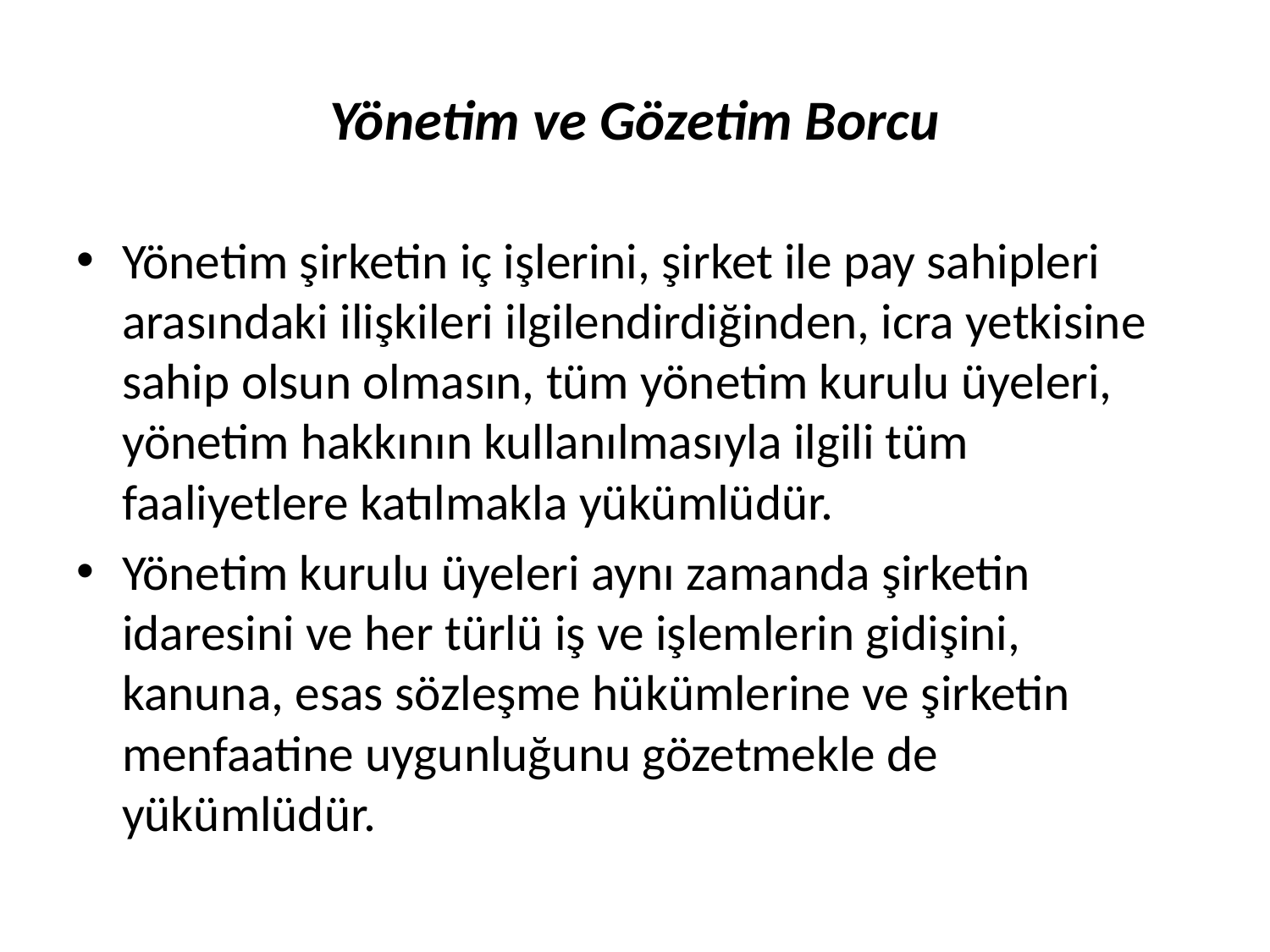

# Yönetim ve Gözetim Borcu
Yönetim şirketin iç işlerini, şirket ile pay sahipleri arasındaki ilişkileri ilgilendirdiğinden, icra yetkisine sahip olsun olmasın, tüm yönetim kurulu üyeleri, yönetim hakkının kullanılmasıyla ilgili tüm faaliyetlere katılmakla yükümlüdür.
Yönetim kurulu üyeleri aynı zamanda şirketin idaresini ve her türlü iş ve işlemlerin gidişini, kanuna, esas sözleşme hükümlerine ve şirketin menfaatine uygunluğunu gözetmekle de yükümlüdür.